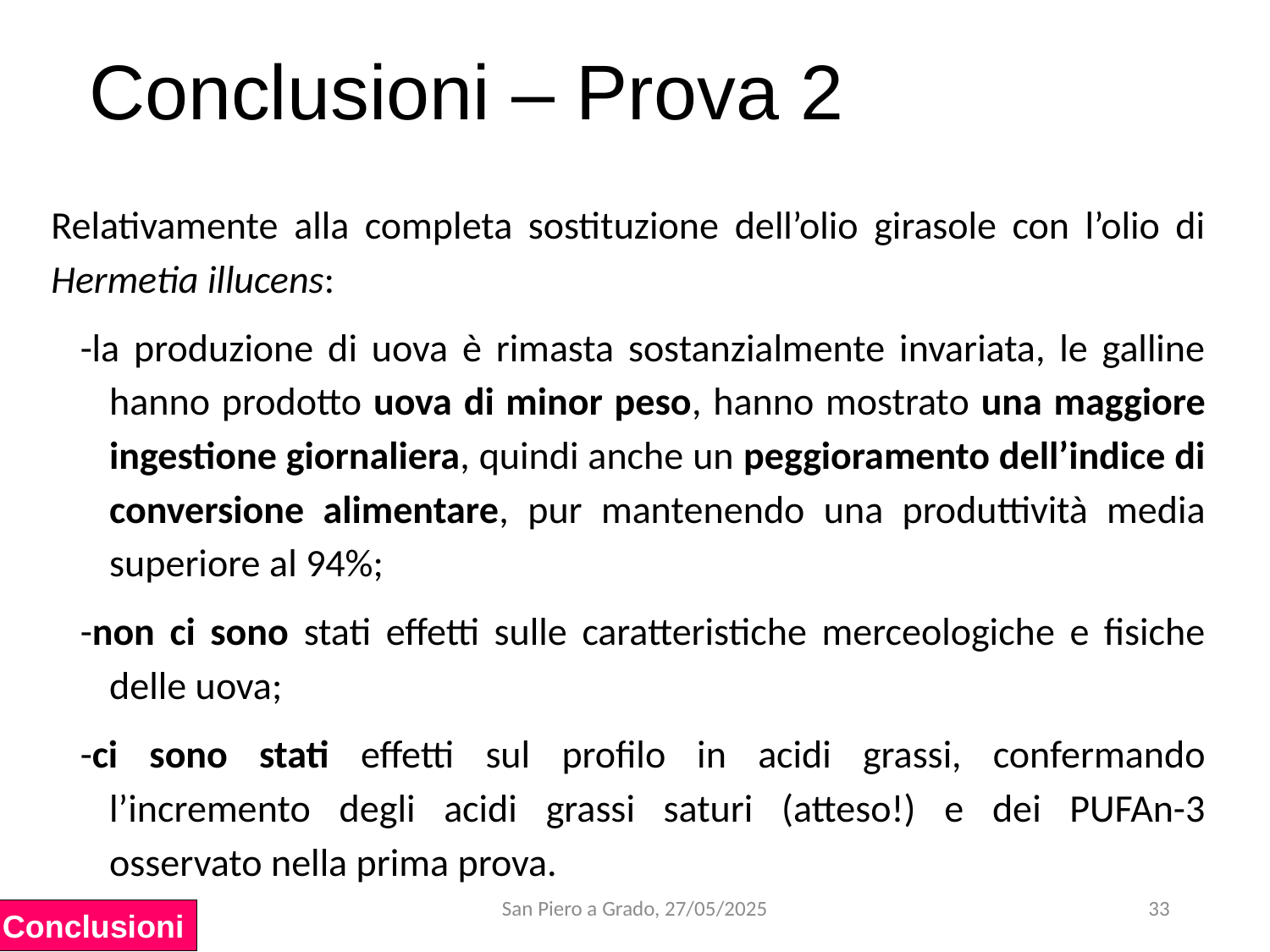

# Conclusioni – Prova 2
Relativamente alla completa sostituzione dell’olio girasole con l’olio di Hermetia illucens:
-la produzione di uova è rimasta sostanzialmente invariata, le galline hanno prodotto uova di minor peso, hanno mostrato una maggiore ingestione giornaliera, quindi anche un peggioramento dell’indice di conversione alimentare, pur mantenendo una produttività media superiore al 94%;
-non ci sono stati effetti sulle caratteristiche merceologiche e fisiche delle uova;
-ci sono stati effetti sul profilo in acidi grassi, confermando l’incremento degli acidi grassi saturi (atteso!) e dei PUFAn-3 osservato nella prima prova.

San Piero a Grado, 27/05/2025
33
Conclusioni